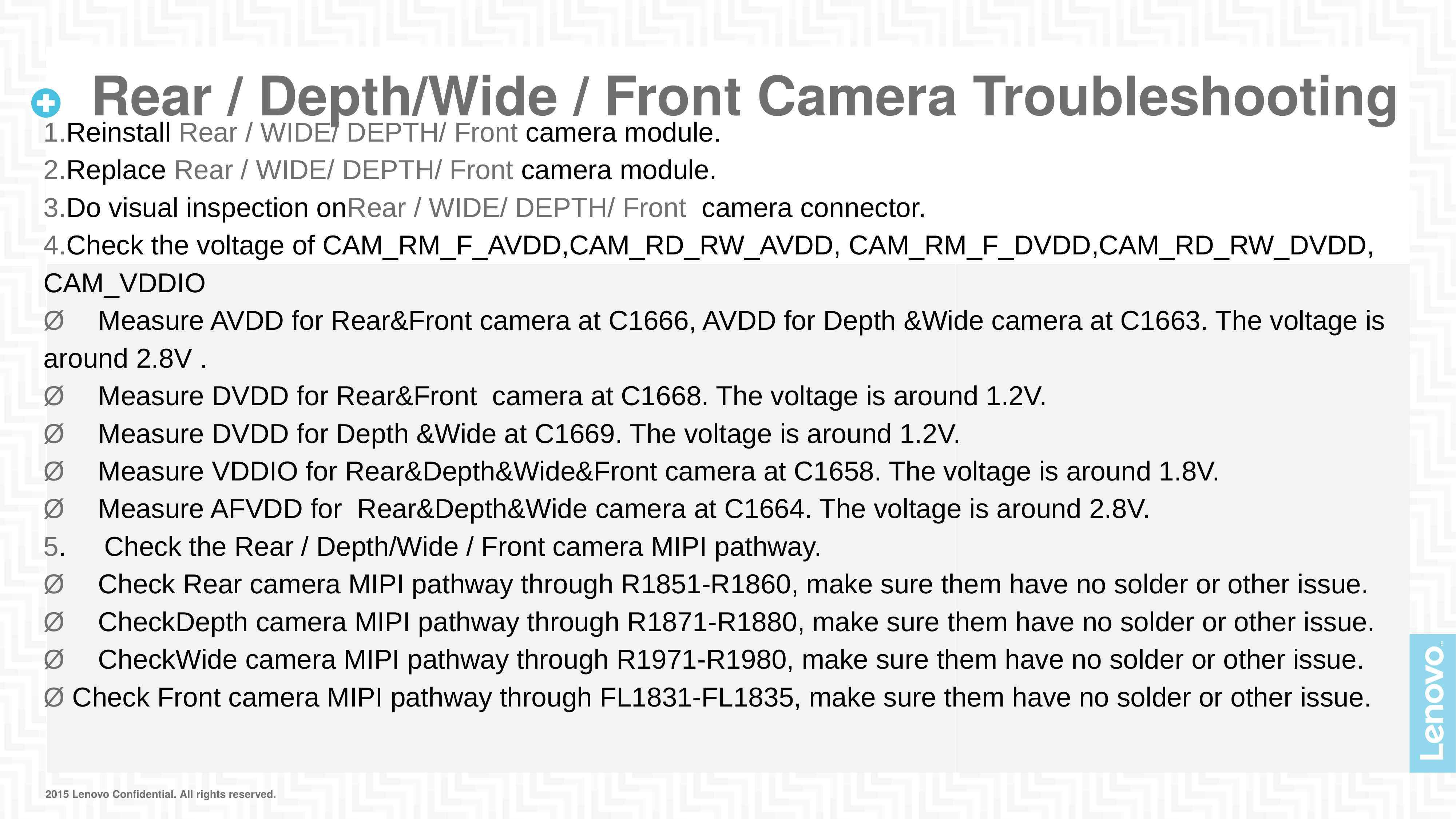

# Rear / Depth/Wide / Front Camera Troubleshooting
1.Reinstall Rear / WIDE/ DEPTH/ Front camera module.
2.Replace Rear / WIDE/ DEPTH/ Front camera module.
3.Do visual inspection onRear / WIDE/ DEPTH/ Front  camera connector.
4.Check the voltage of CAM_RM_F_AVDD,CAM_RD_RW_AVDD, CAM_RM_F_DVDD,CAM_RD_RW_DVDD, CAM_VDDIO
Ø  	Measure AVDD for Rear&Front camera at C1666, AVDD for Depth &Wide camera at C1663. The voltage is around 2.8V .
Ø  	Measure DVDD for Rear&Front  camera at C1668. The voltage is around 1.2V.
Ø  	Measure DVDD for Depth &Wide at C1669. The voltage is around 1.2V.
Ø  	Measure VDDIO for Rear&Depth&Wide&Front camera at C1658. The voltage is around 1.8V.
Ø  	Measure AFVDD for  Rear&Depth&Wide camera at C1664. The voltage is around 2.8V.
5.     Check the Rear / Depth/Wide / Front camera MIPI pathway.
Ø  	Check Rear camera MIPI pathway through R1851-R1860, make sure them have no solder or other issue.
Ø  	CheckDepth camera MIPI pathway through R1871-R1880, make sure them have no solder or other issue.
Ø  	CheckWide camera MIPI pathway through R1971-R1980, make sure them have no solder or other issue.
Ø Check Front camera MIPI pathway through FL1831-FL1835, make sure them have no solder or other issue.